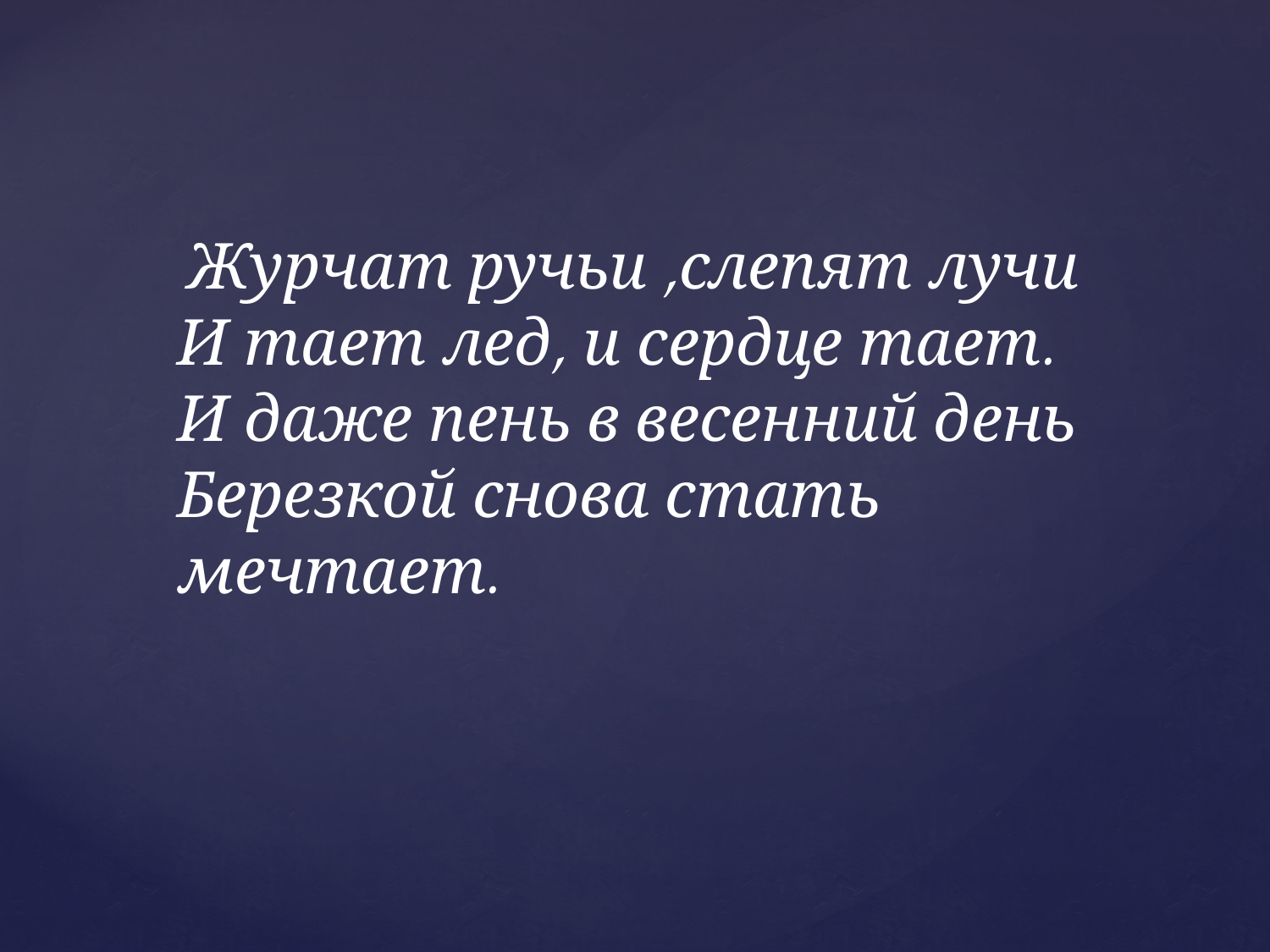

Журчат ручьи ,слепят лучи
И тает лед, и сердце тает.
И даже пень в весенний день
Березкой снова стать мечтает.